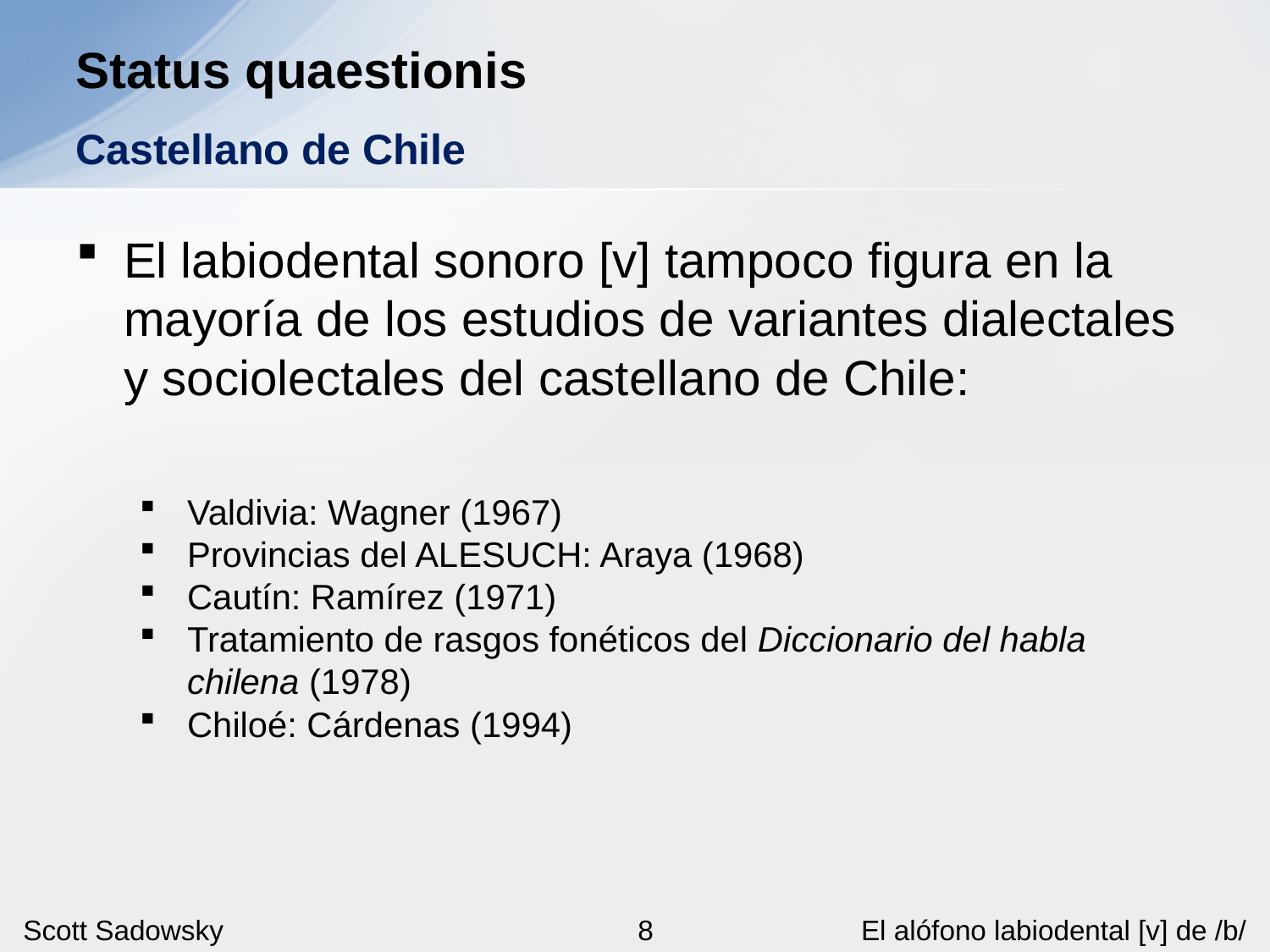

# Status quaestionis
Castellano de Chile
El labiodental sonoro [v] tampoco figura en la mayoría de los estudios de variantes dialectales y sociolectales del castellano de Chile:

Valdivia: Wagner (1967)
Provincias del ALESUCH: Araya (1968)
Cautín: Ramírez (1971)
Tratamiento de rasgos fonéticos del Diccionario del habla chilena (1978)
Chiloé: Cárdenas (1994)
Scott Sadowsky
8
El alófono labiodental [v] de /b/